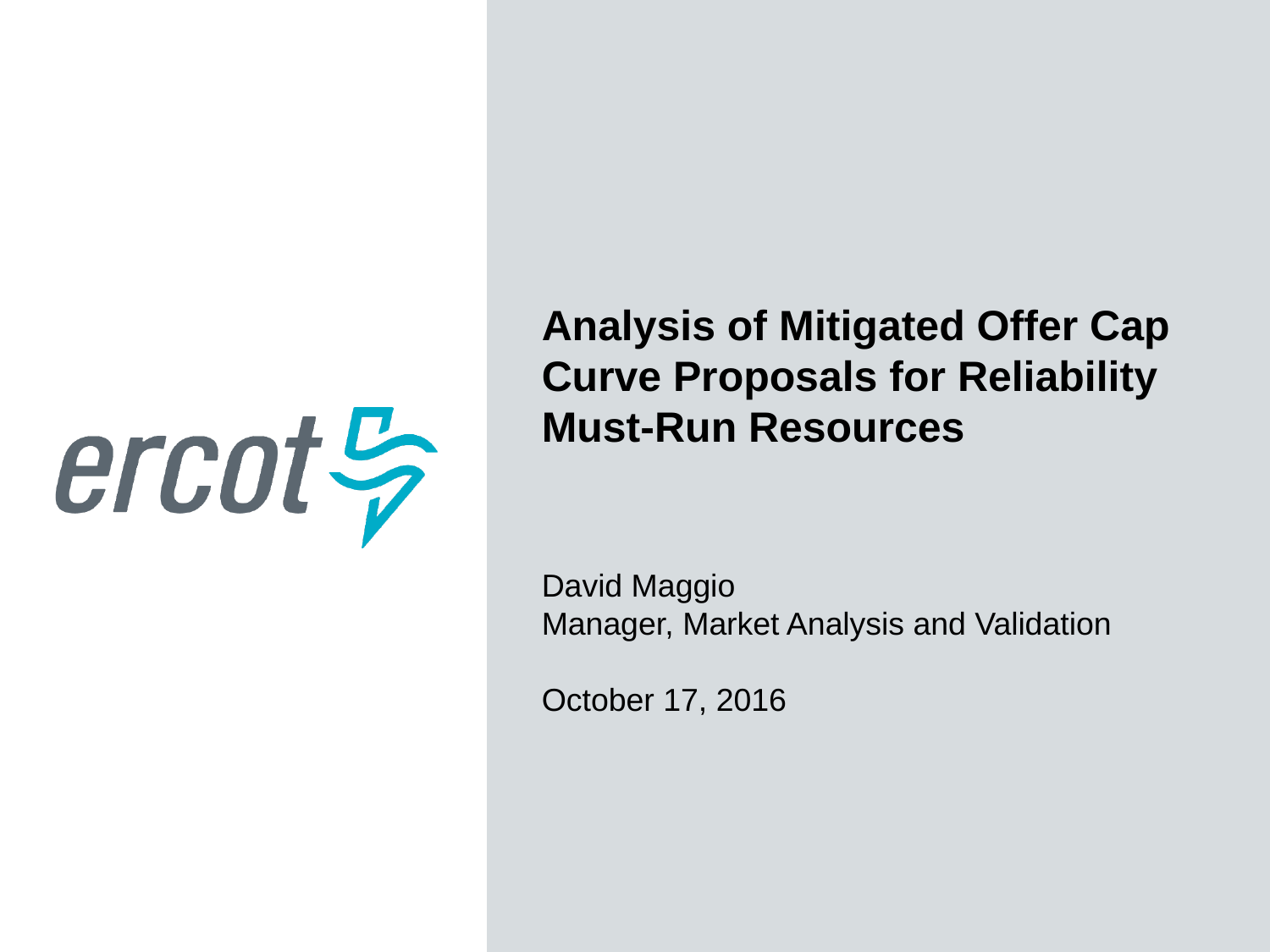

Analysis of Mitigated Offer Cap Curve Proposals for Reliability Must-Run Resources

David Maggio
Manager, Market Analysis and Validation

October 17, 2016